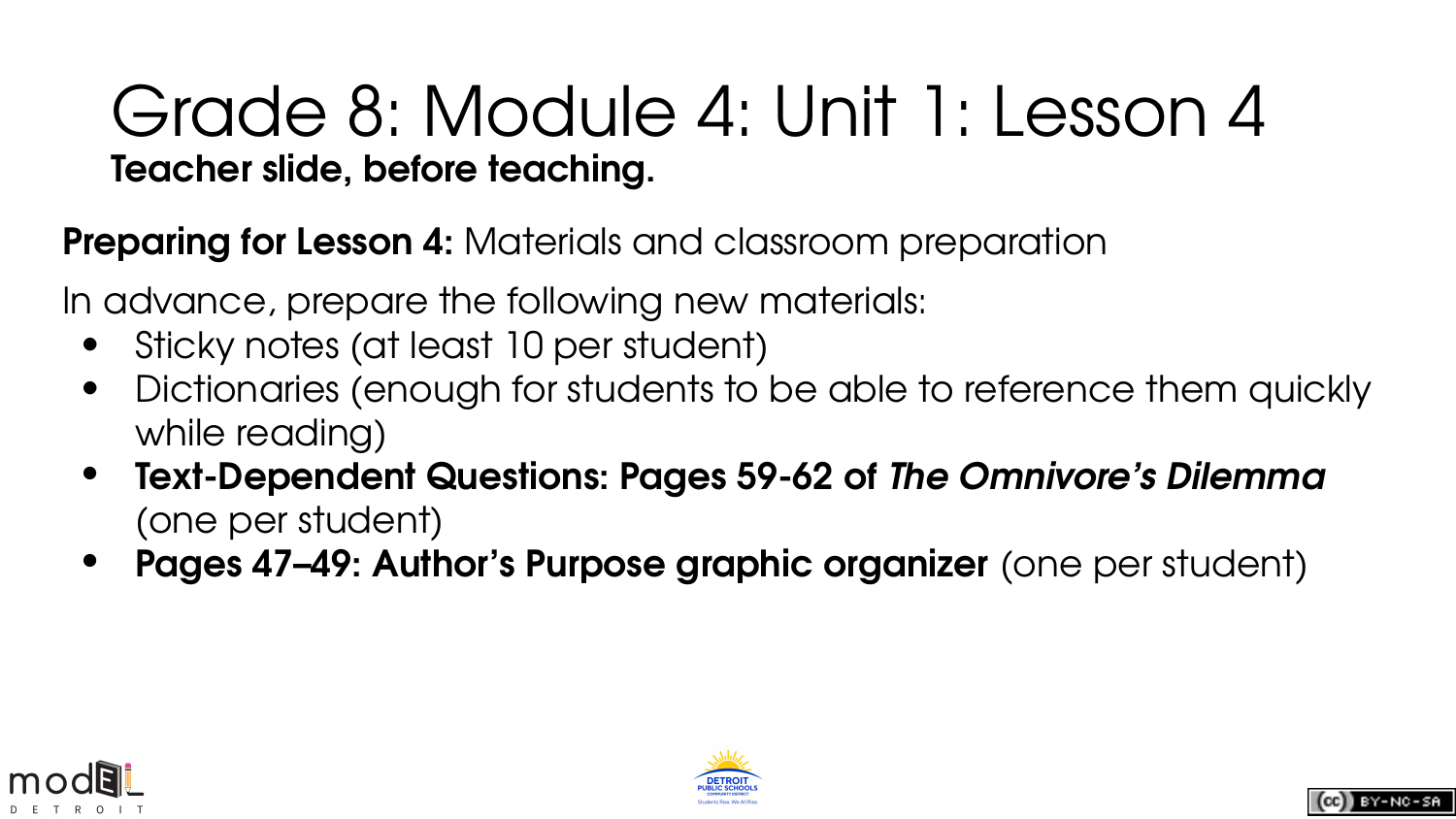

# Grade 8: Module 4: Unit 1: Lesson 4
Teacher slide, before teaching.

Preparing for Lesson 4: Materials and classroom preparation
In advance, prepare the following new materials:
Sticky notes (at least 10 per student)
Dictionaries (enough for students to be able to reference them quickly while reading)
Text-Dependent Questions: Pages 59-62 of The Omnivore’s Dilemma (one per student)
Pages 47–49: Author’s Purpose graphic organizer (one per student)